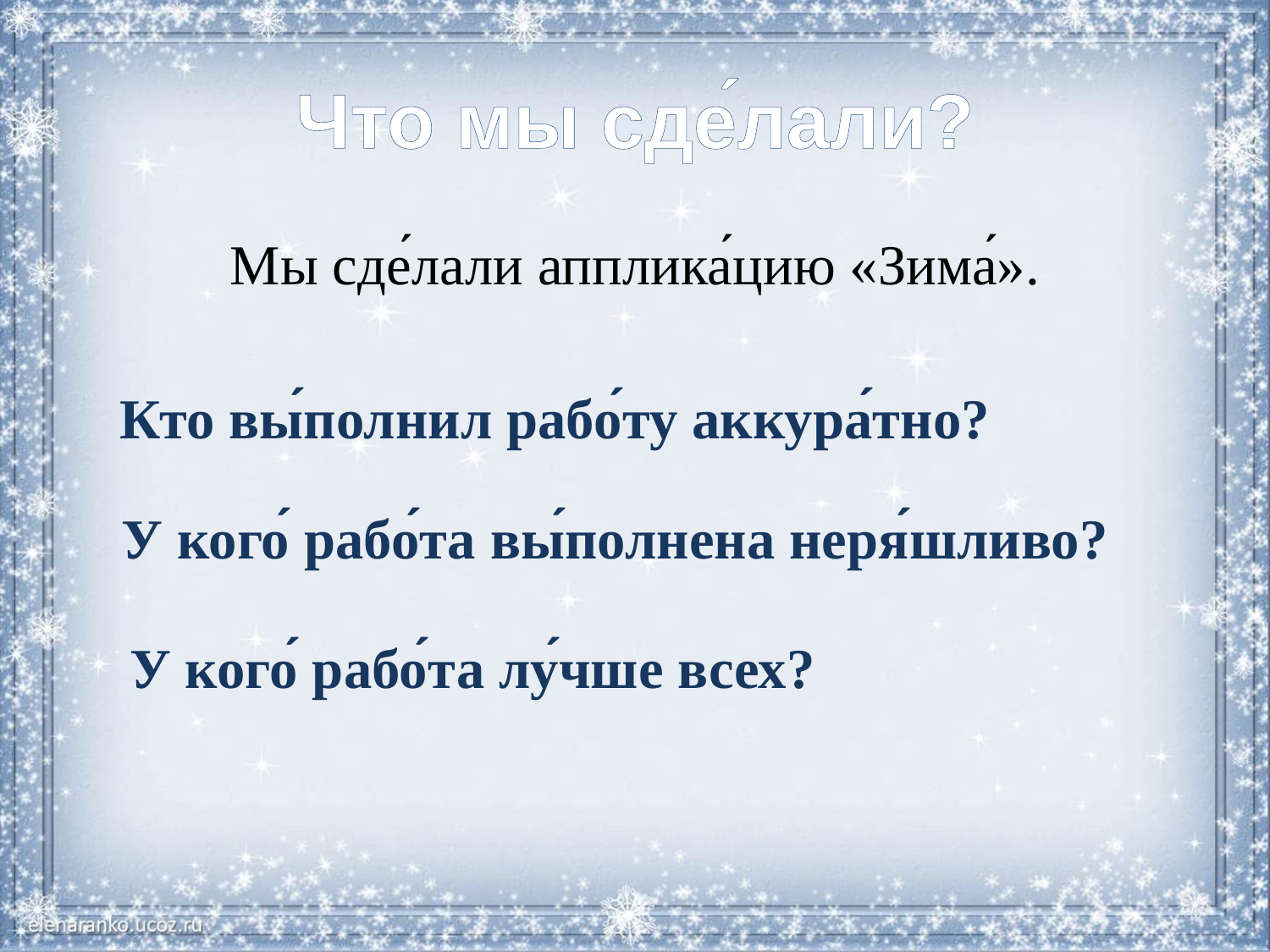

# Что мы сде́лали?
Мы сде́лали апплика́цию «Зима́».
Кто вы́полнил рабо́ту аккура́тно?
У кого́ рабо́та вы́полнена неря́шливо?
У кого́ рабо́та лу́чше всех?